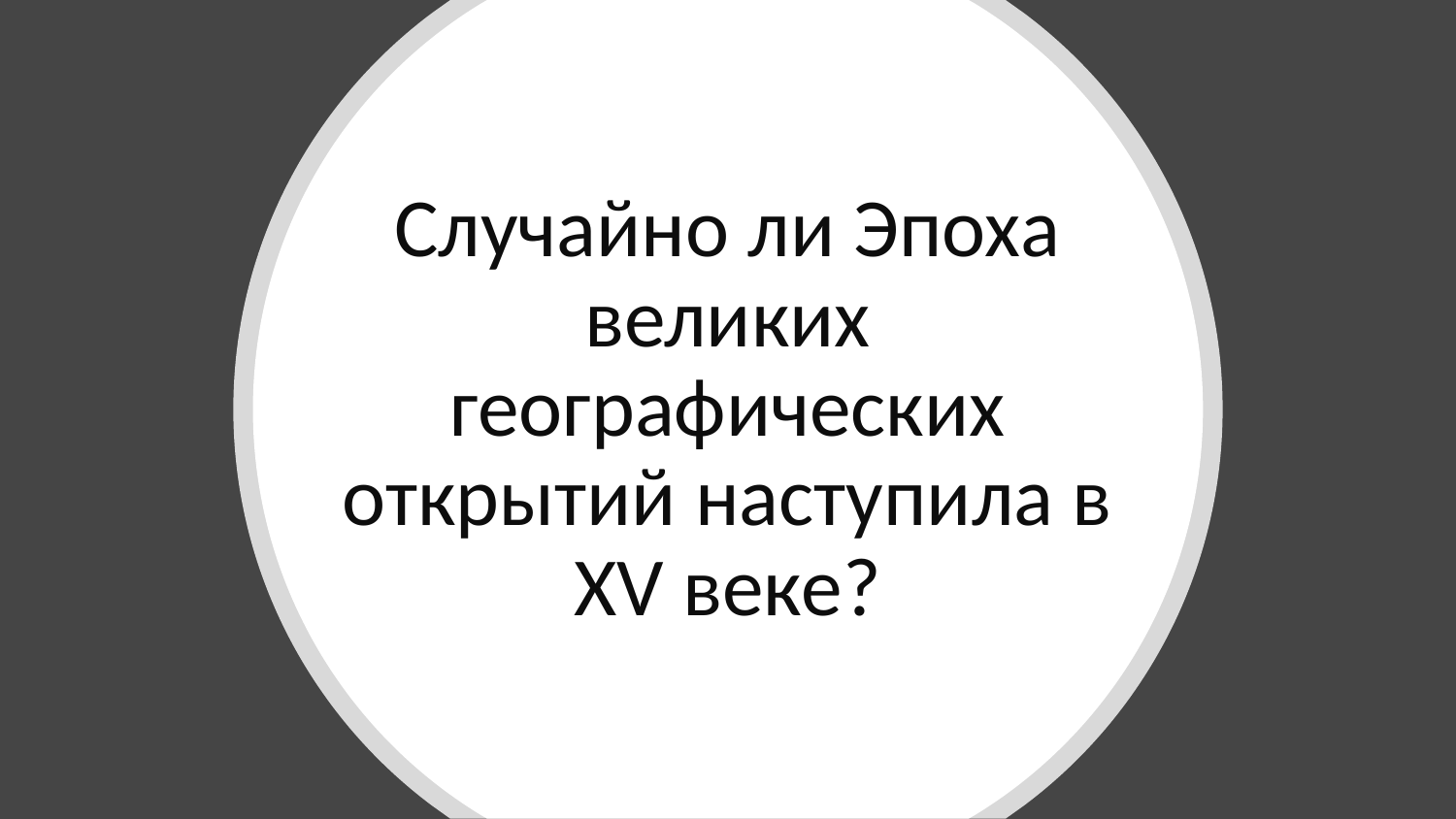

Случайно ли Эпоха великих географических открытий наступила в XV веке?